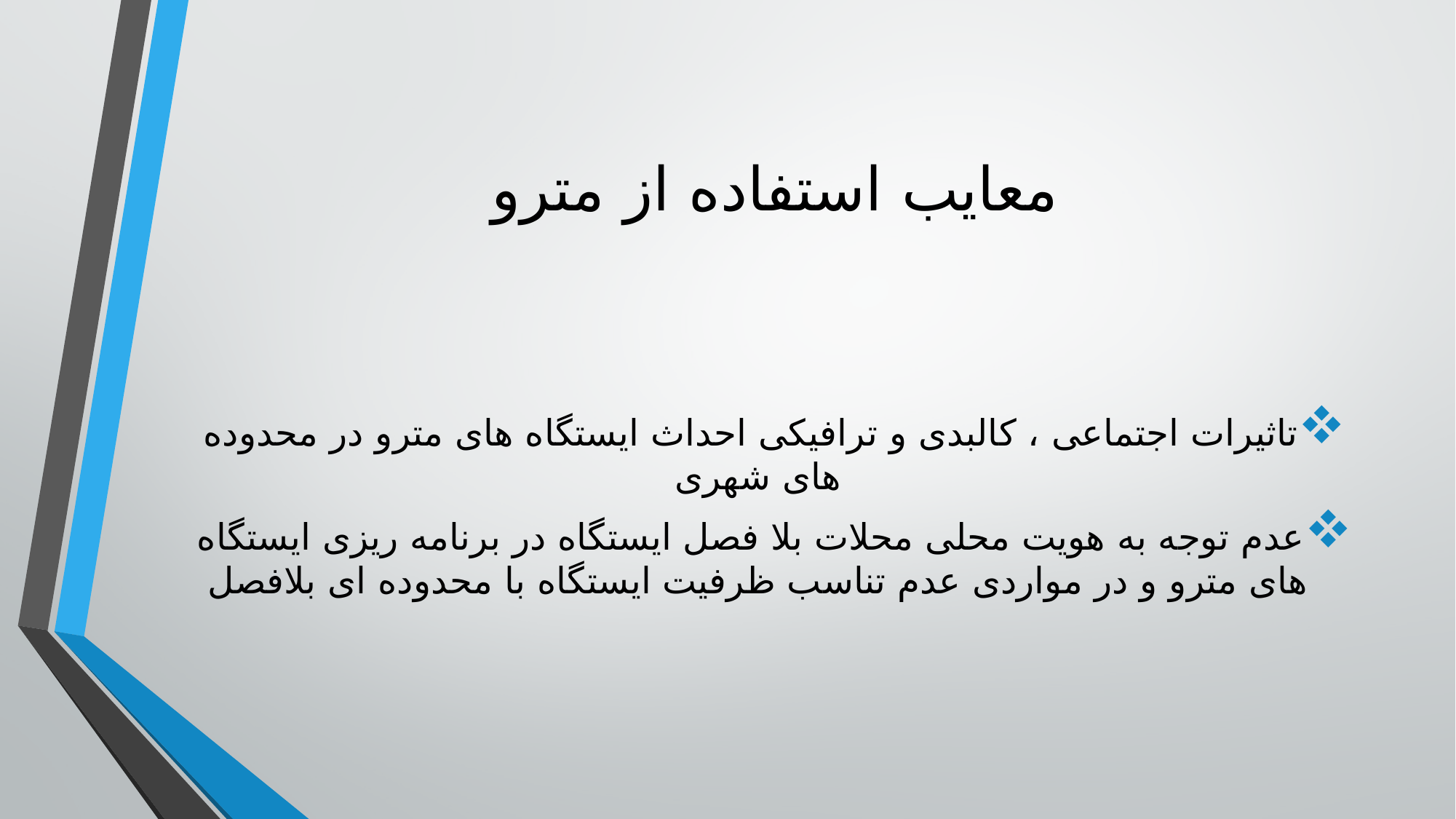

# معایب استفاده از مترو
تاثیرات اجتماعی ، کالبدی و ترافیکی احداث ایستگاه های مترو در محدوده های شهری
عدم توجه به هویت محلی محلات بلا فصل ایستگاه در برنامه ریزی ایستگاه های مترو و در مواردی عدم تناسب ظرفیت ایستگاه با محدوده ای بلافصل